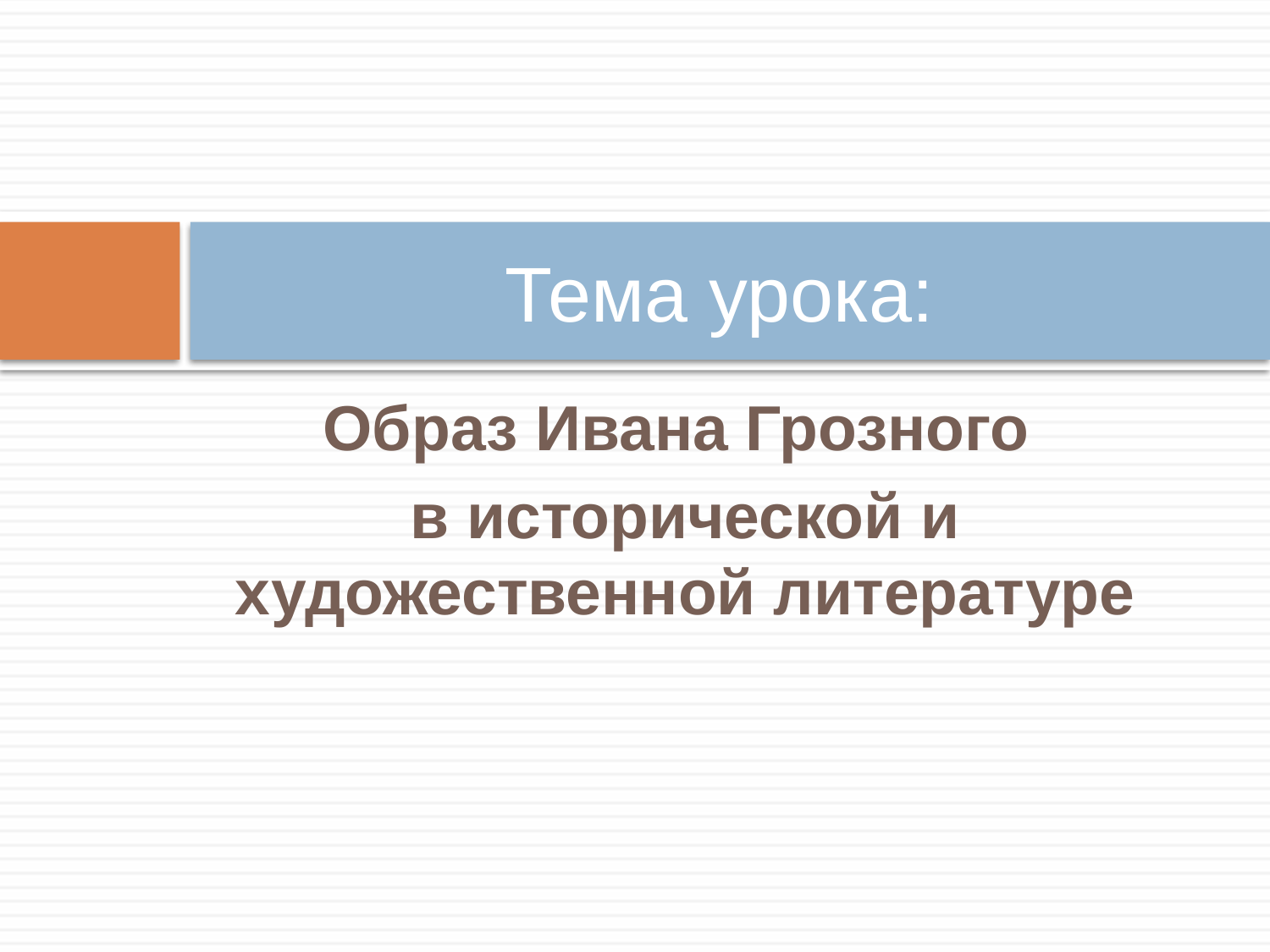

# Тема урока:
Образ Ивана Грозного
в исторической и художественной литературе